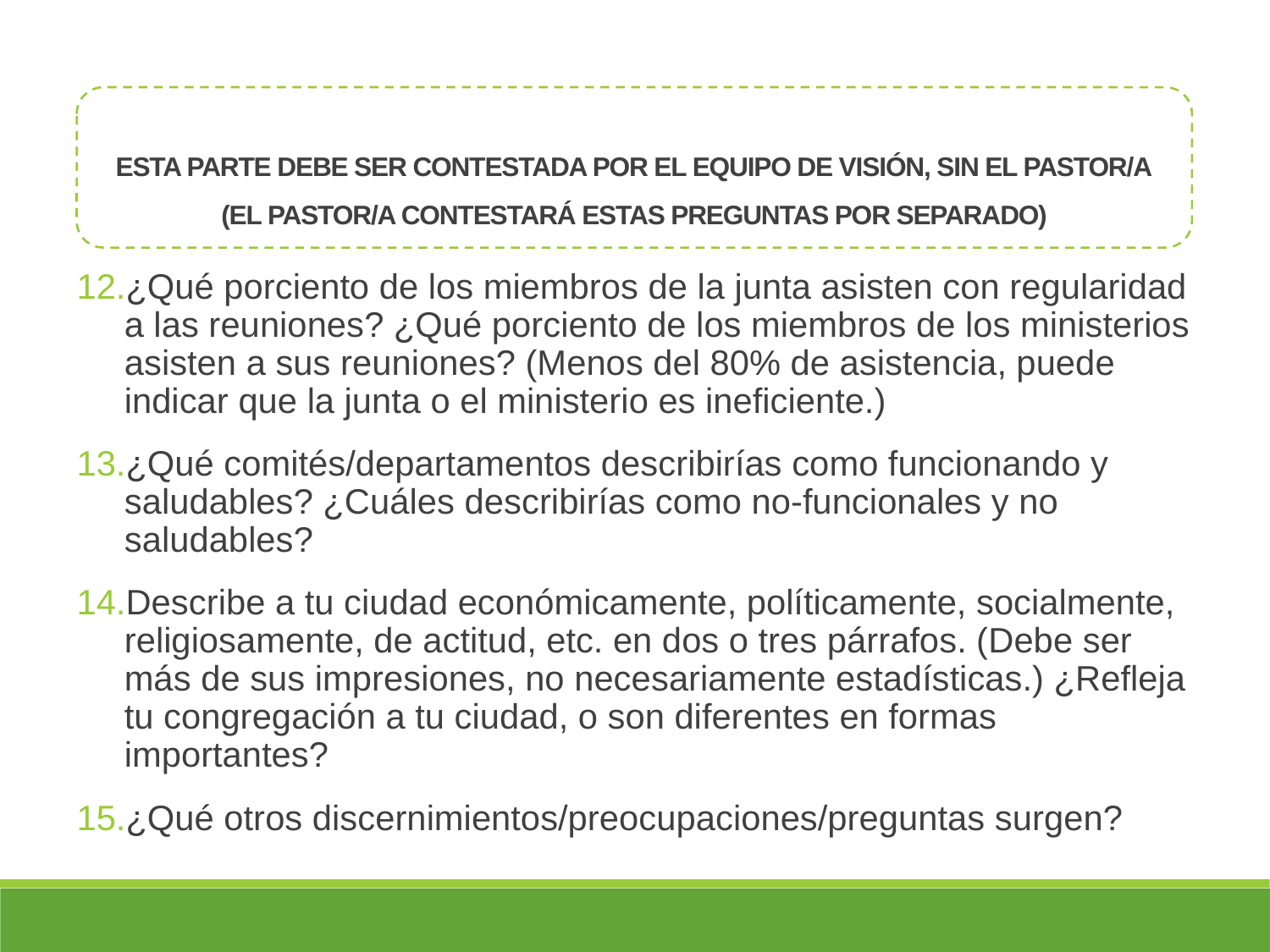

ESTA PARTE DEBE SER CONTESTADA POR EL EQUIPO DE VISIÓN, SIN EL PASTOR/A
(EL PASTOR/A CONTESTARÁ ESTAS PREGUNTAS POR SEPARADO)

¿Qué porciento de los miembros de la junta asisten con regularidad a las reuniones? ¿Qué porciento de los miembros de los ministerios asisten a sus reuniones? (Menos del 80% de asistencia, puede indicar que la junta o el ministerio es ineficiente.)
¿Qué comités/departamentos describirías como funcionando y saludables? ¿Cuáles describirías como no-funcionales y no saludables?
Describe a tu ciudad económicamente, políticamente, socialmente, religiosamente, de actitud, etc. en dos o tres párrafos. (Debe ser más de sus impresiones, no necesariamente estadísticas.) ¿Refleja tu congregación a tu ciudad, o son diferentes en formas importantes?
¿Qué otros discernimientos/preocupaciones/preguntas surgen?